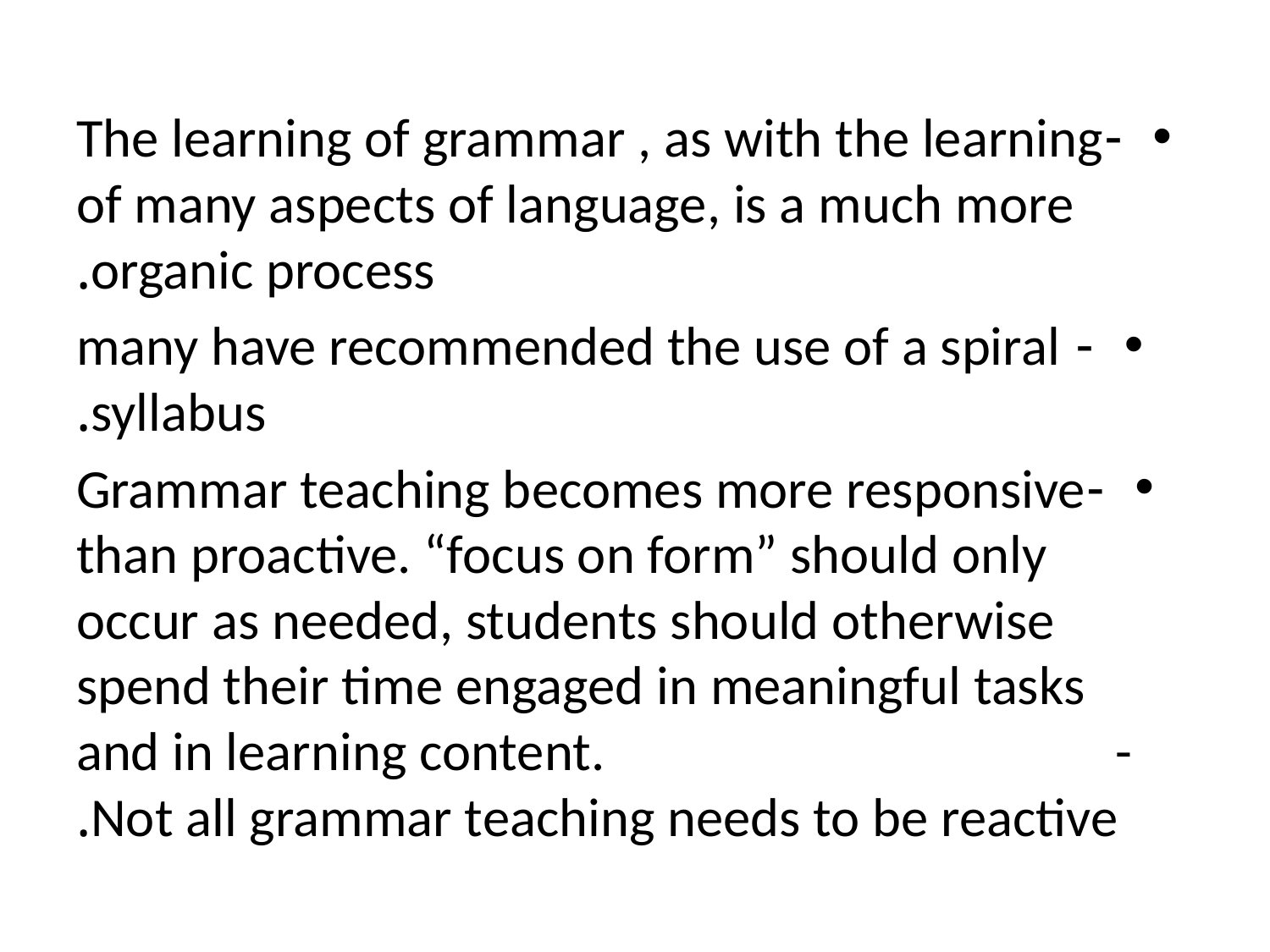

-The learning of grammar , as with the learning of many aspects of language, is a much more organic process.
- many have recommended the use of a spiral syllabus.
-Grammar teaching becomes more responsive than proactive. “focus on form” should only occur as needed, students should otherwise spend their time engaged in meaningful tasks     and in learning content.                                         - Not all grammar teaching needs to be reactive.